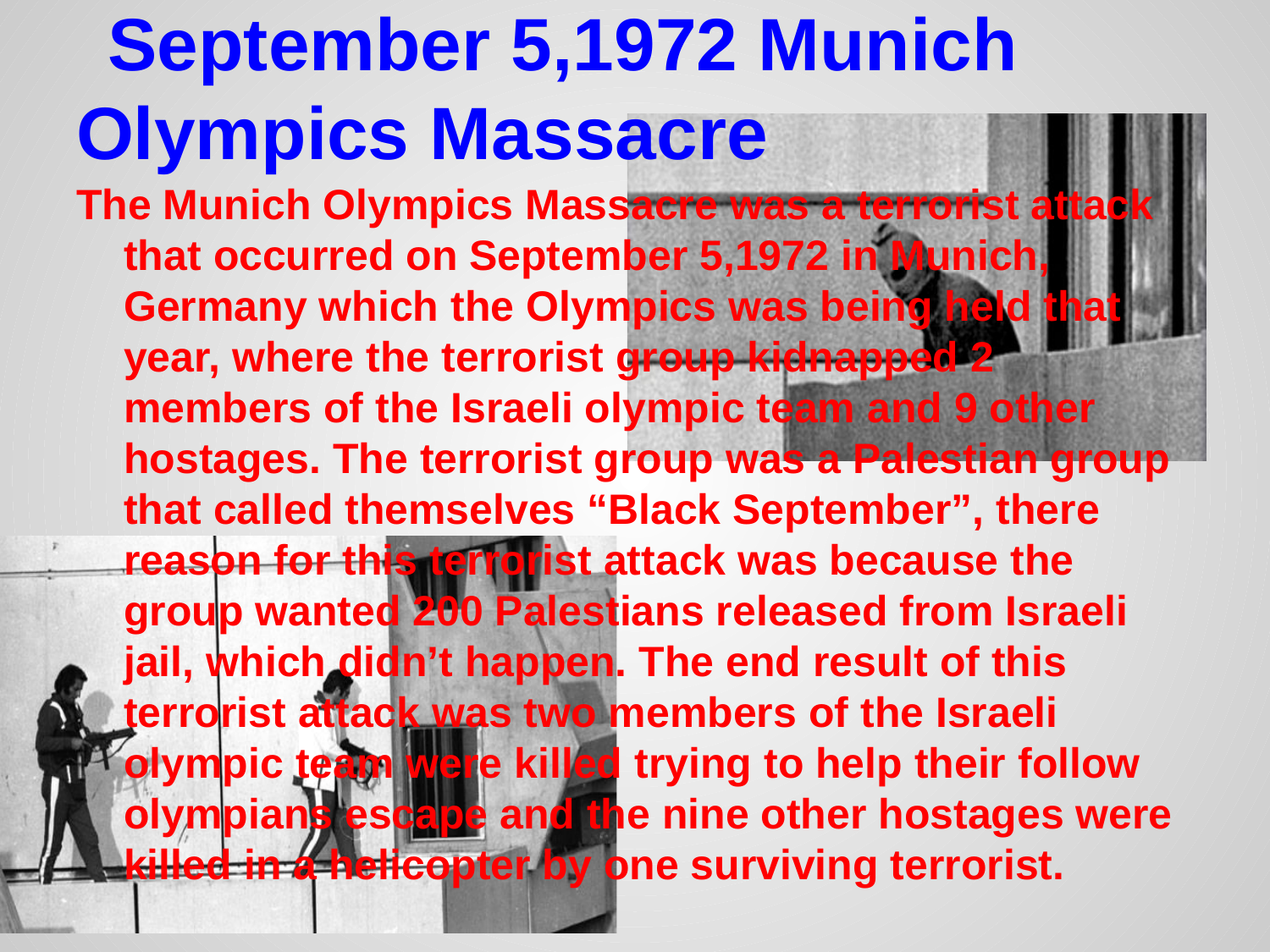

# September 5,1972 Munich Olympics Massacre

The Munich Olympics Massacre was a terrorist attack that occurred on September 5,1972 in Munich, Germany which the Olympics was being held that year, where the terrorist group kidnapped 2 members of the Israeli olympic team and 9 other hostages. The terrorist group was a Palestian group that called themselves “Black September”, there reason for this terrorist attack was because the group wanted 200 Palestians released from Israeli jail, which didn’t happen. The end result of this terrorist attack was two members of the Israeli olympic team were killed trying to help their follow olympians escape and the nine other hostages were killed in a helicopter by one surviving terrorist.